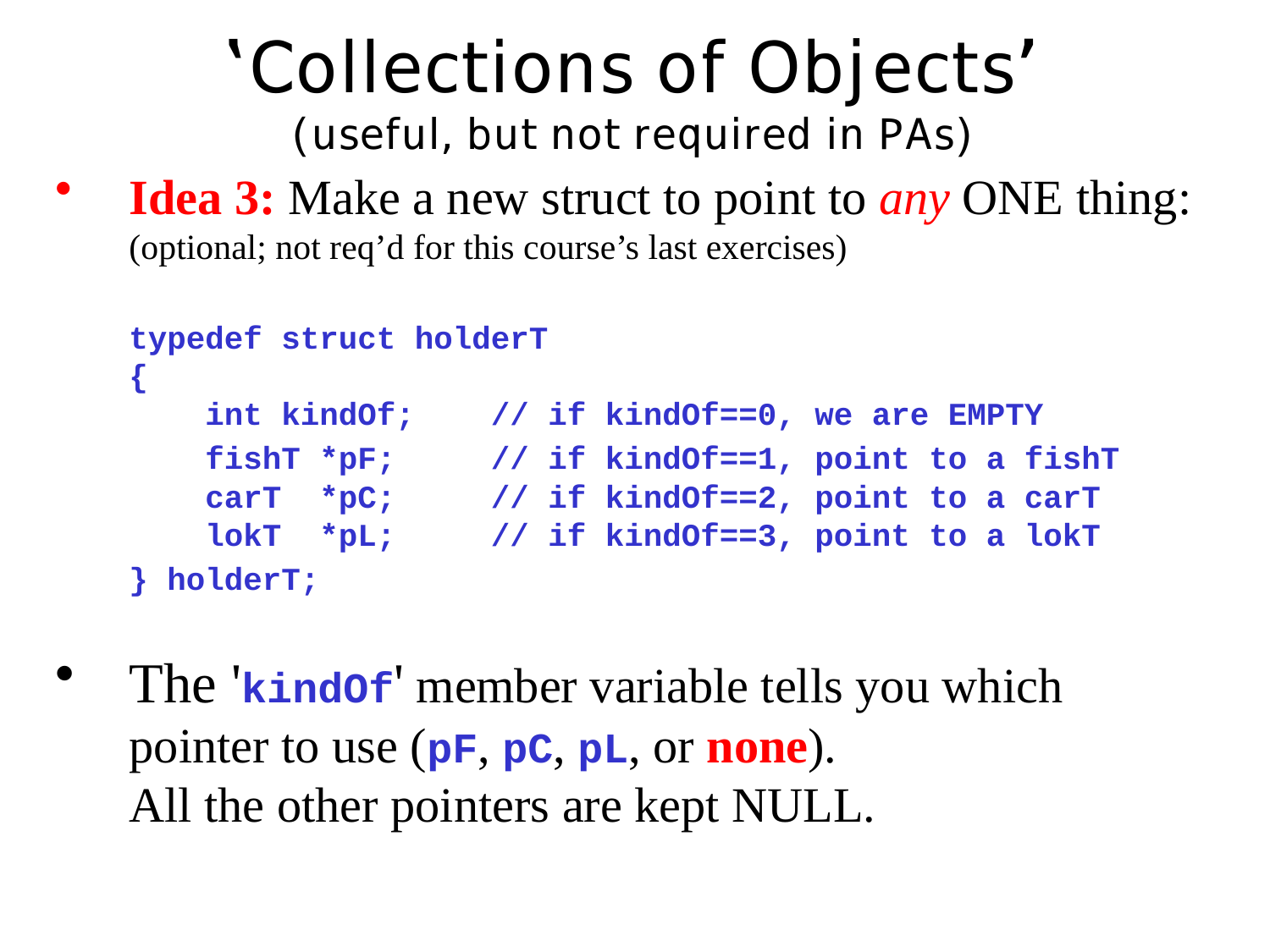

# ‘Collections of Objects’ (useful, but not required in PAs)
Idea 3: Make a new struct to point to any ONE thing:
(optional; not req’d for this course’s last exercises)

	typedef struct holderT
{
    int kindOf;    // if kindOf==0, we are EMPTY
	    fishT *pF;     // if kindOf==1, point to a fishT
    carT  *pC;     // if kindOf==2, point to a carT
    lokT  *pL;     // if kindOf==3, point to a lokT
	} holderT;
The 'kindOf' member variable tells you which pointer to use (pF, pC, pL, or none).
All the other pointers are kept NULL.